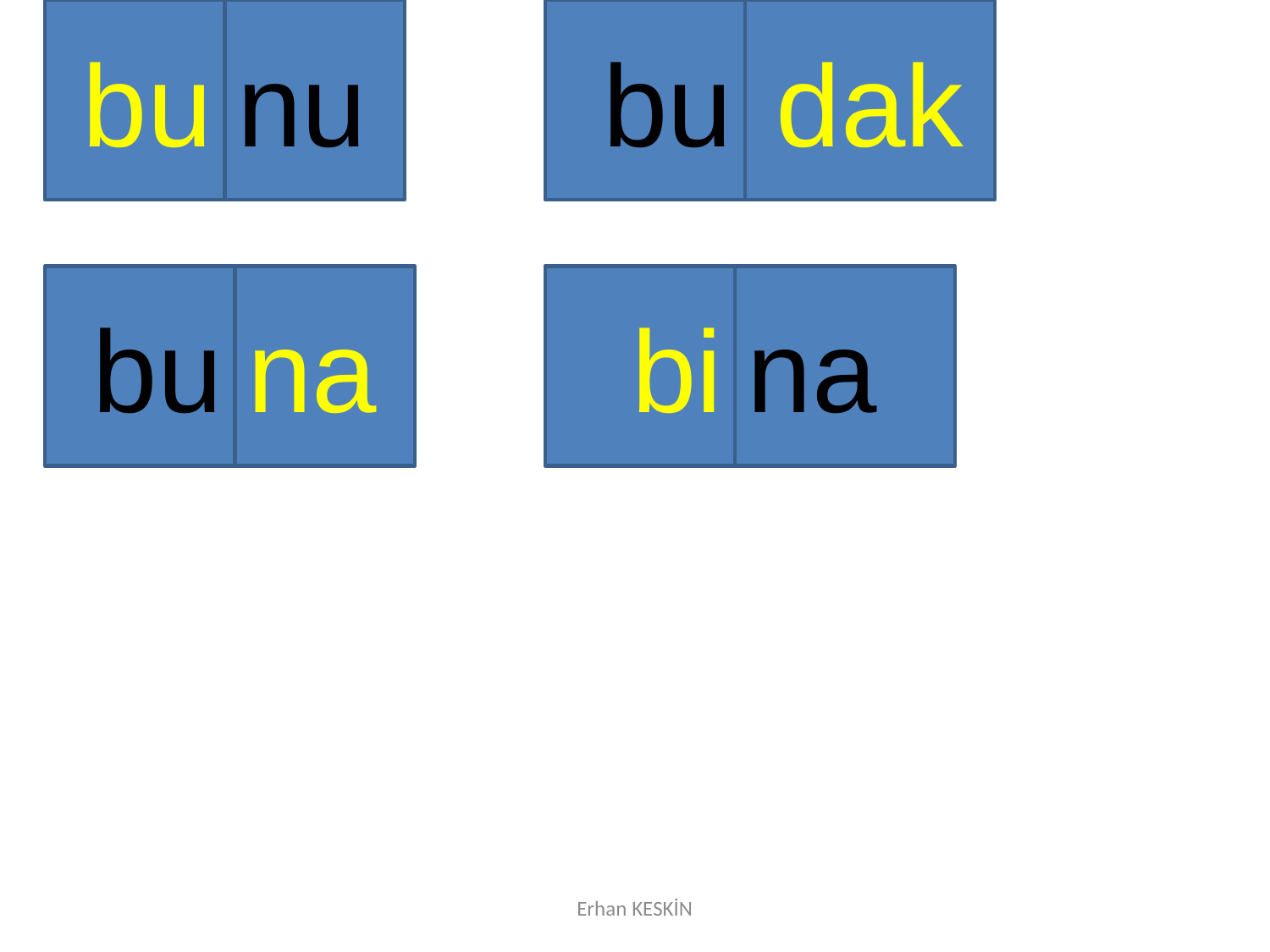

bu
nu
bu
dak
bu
na
bi
na
Erhan KESKİN